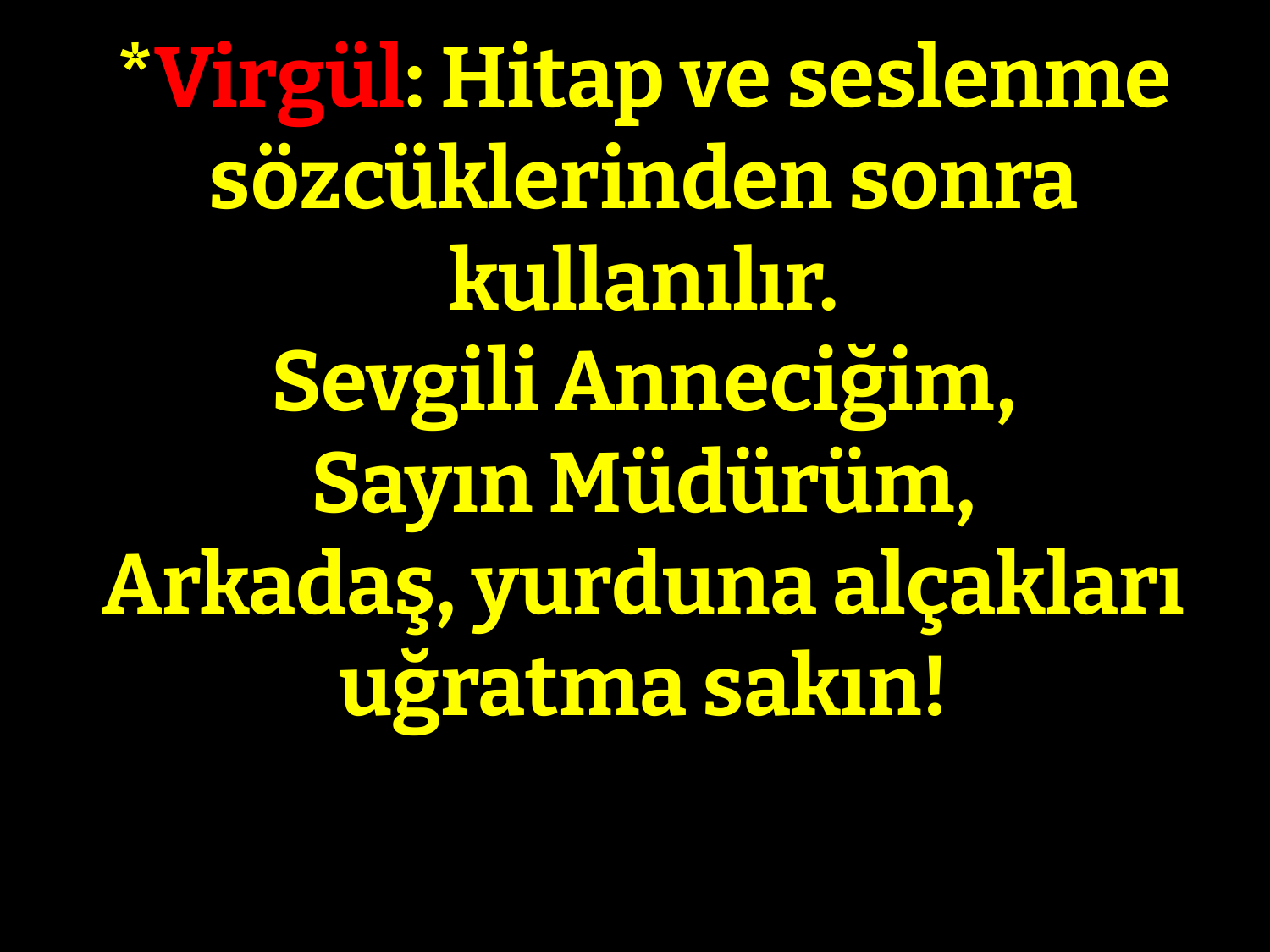

*Virgül: Hitap ve seslenme sözcüklerinden sonra kullanılır.
Sevgili Anneciğim,
Sayın Müdürüm,
Arkadaş, yurduna alçakları uğratma sakın!
#